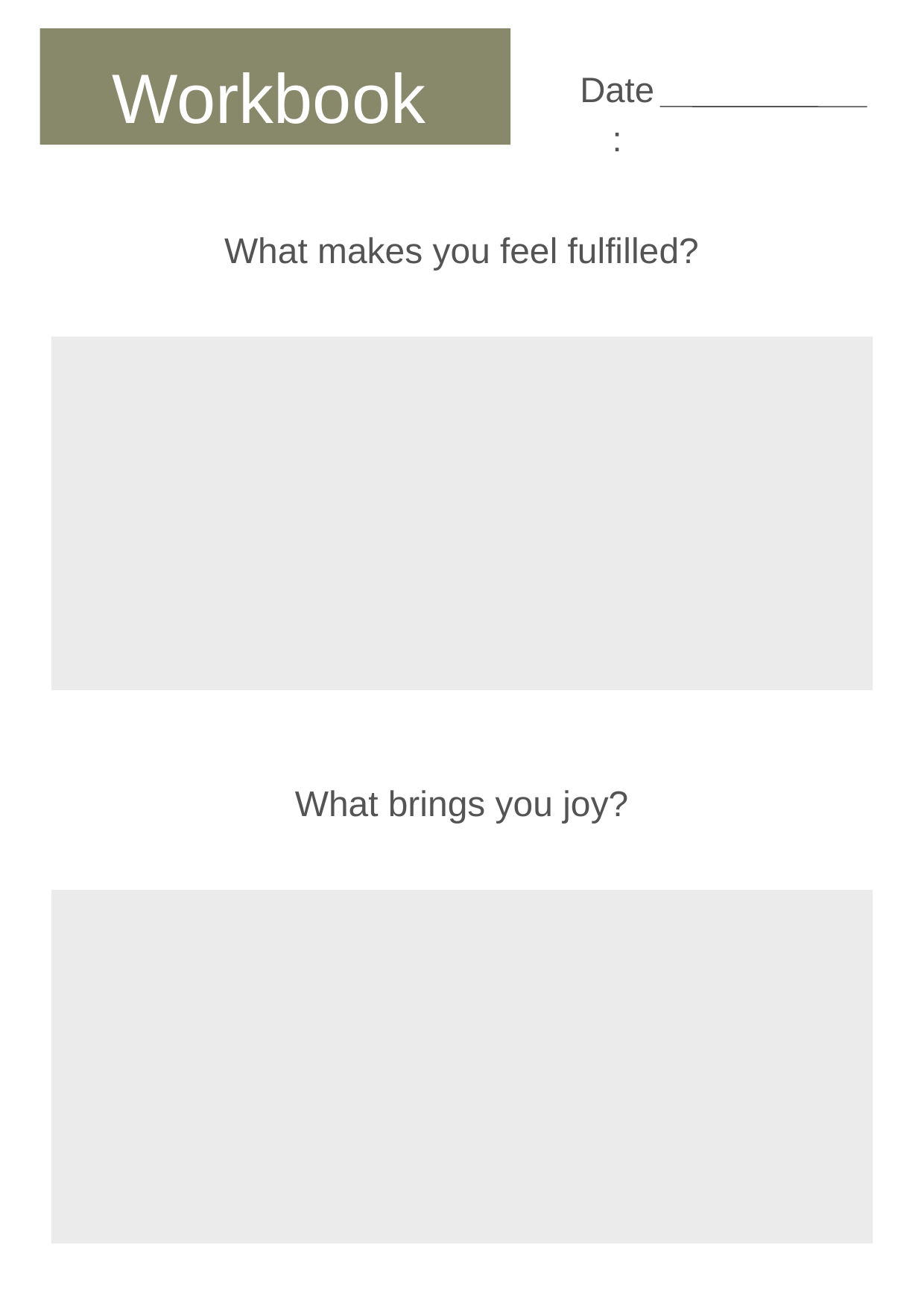

Workbook
Date:

What makes you feel fulfilled?

What brings you joy?